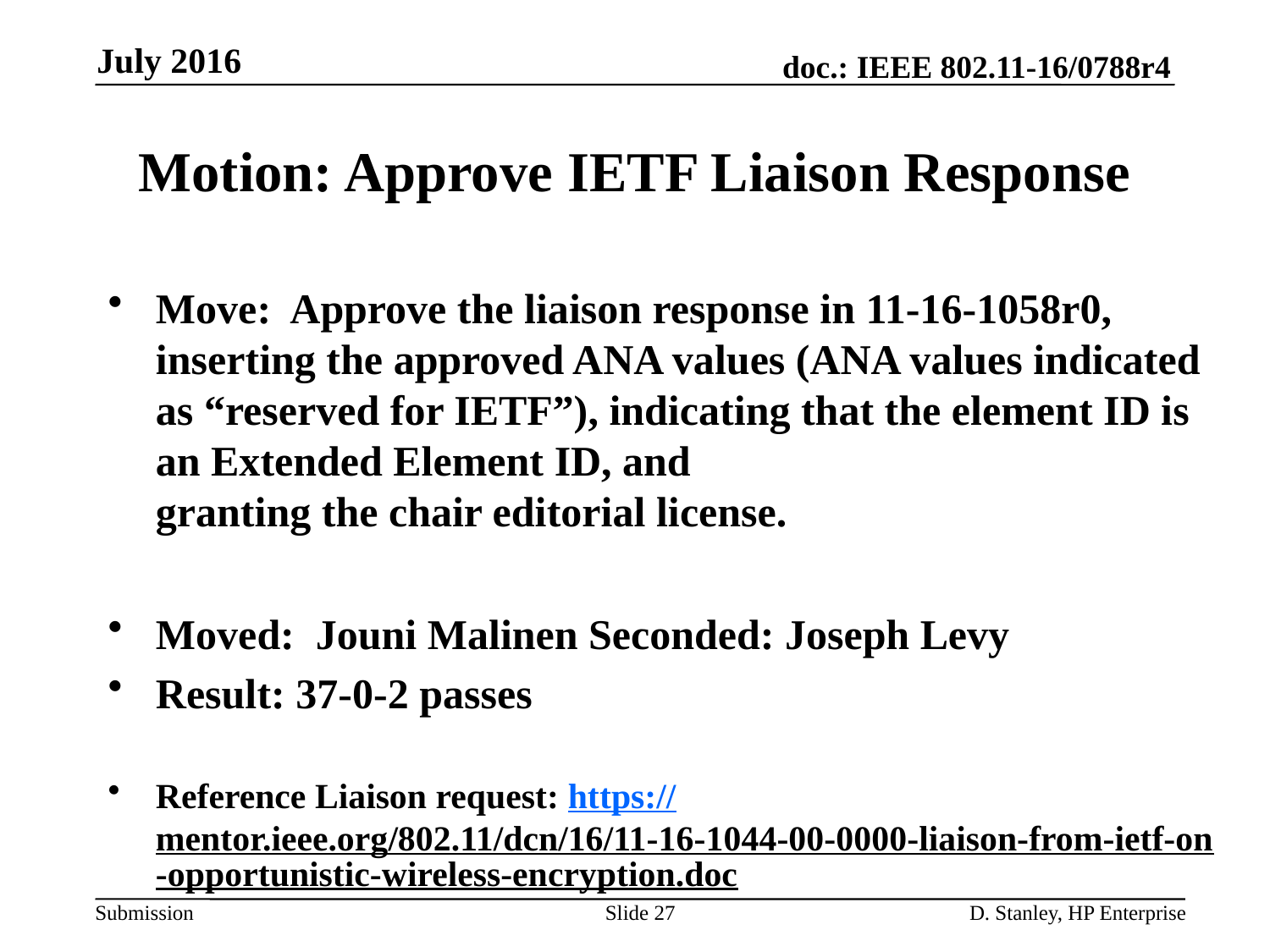

July 2016
# Motion: Approve IETF Liaison Response
Move:  Approve the liaison response in 11-16-1058r0, inserting the approved ANA values (ANA values indicated as “reserved for IETF”), indicating that the element ID is an Extended Element ID, and
granting the chair editorial license.

Moved:  Jouni Malinen Seconded: Joseph Levy
Result: 37-0-2 passes

Reference Liaison request: https://mentor.ieee.org/802.11/dcn/16/11-16-1044-00-0000-liaison-from-ietf-on-opportunistic-wireless-encryption.doc

Slide 27
D. Stanley, HP Enterprise